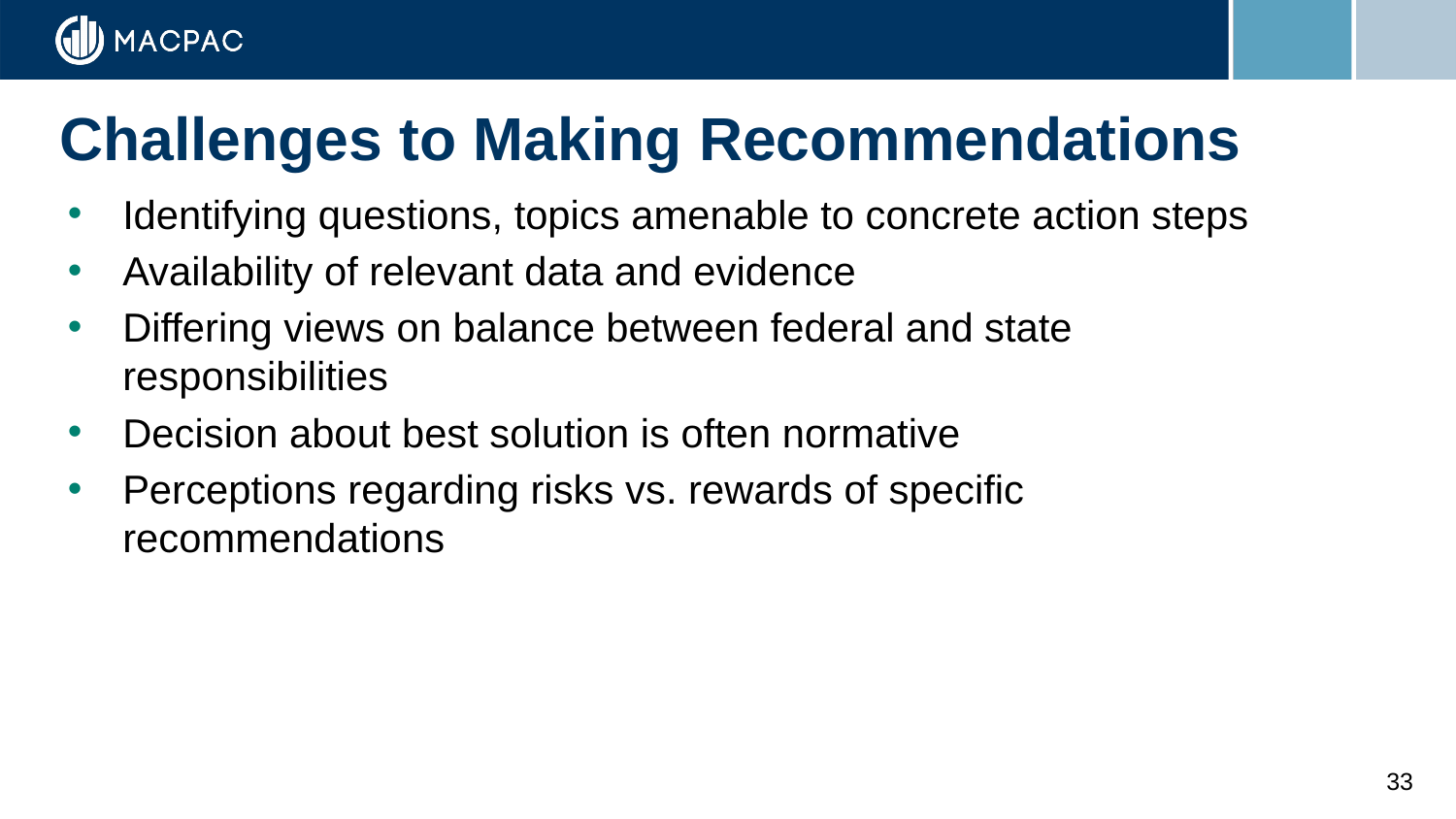

# Challenges to Making Recommendations
Identifying questions, topics amenable to concrete action steps
Availability of relevant data and evidence
Differing views on balance between federal and state responsibilities
Decision about best solution is often normative
Perceptions regarding risks vs. rewards of specific recommendations
33